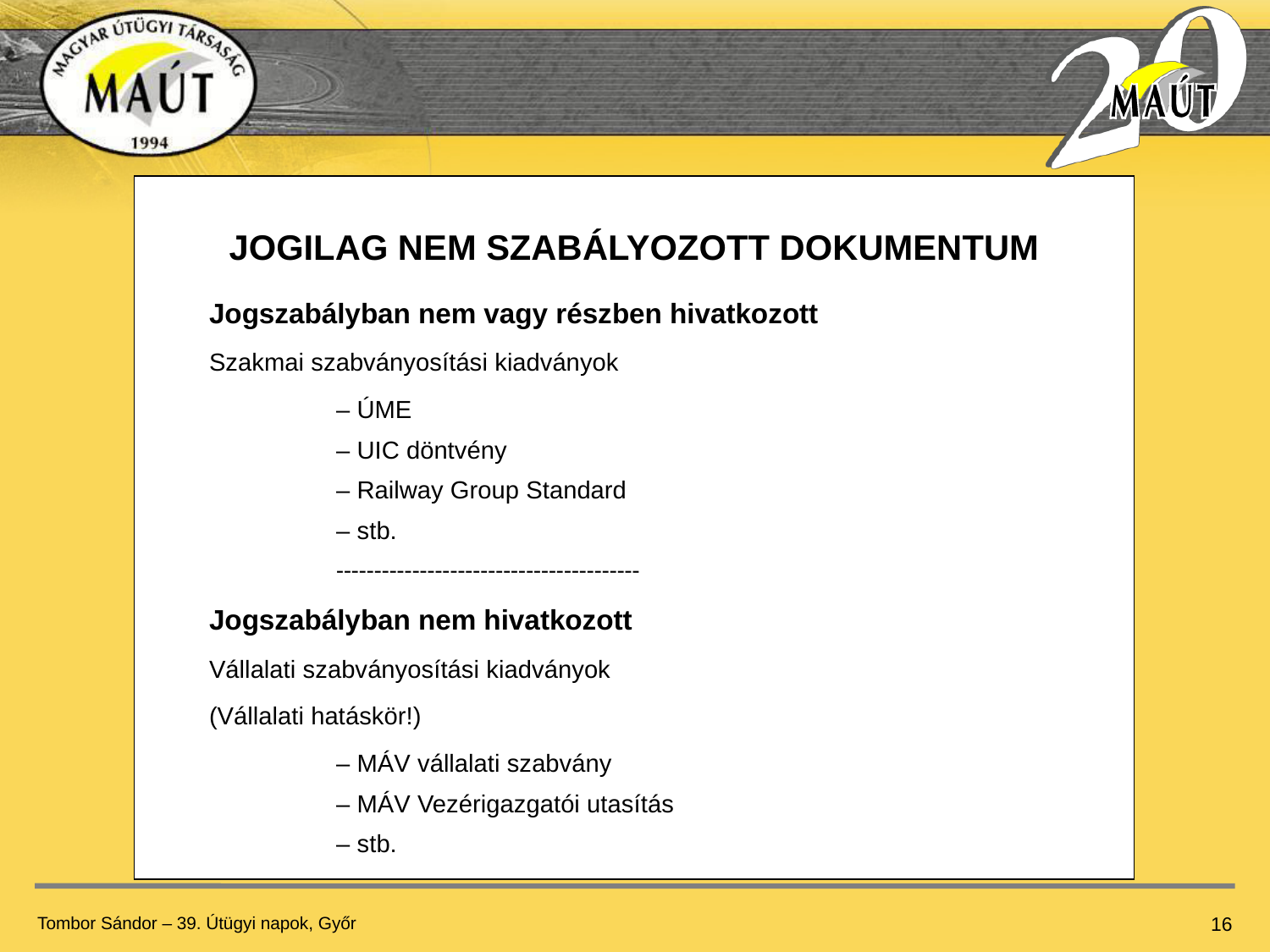

JOGILAG NEM SZABÁLYOZOTT DOKUMENTUM
Jogszabályban nem vagy részben hivatkozott
Szakmai szabványosítási kiadványok
	– ÚME
	– UIC döntvény
	– Railway Group Standard
	– stb.
	----------------------------------------
Jogszabályban nem hivatkozott
Vállalati szabványosítási kiadványok
(Vállalati hatáskör!)
	– MÁV vállalati szabvány
	– MÁV Vezérigazgatói utasítás
	– stb.